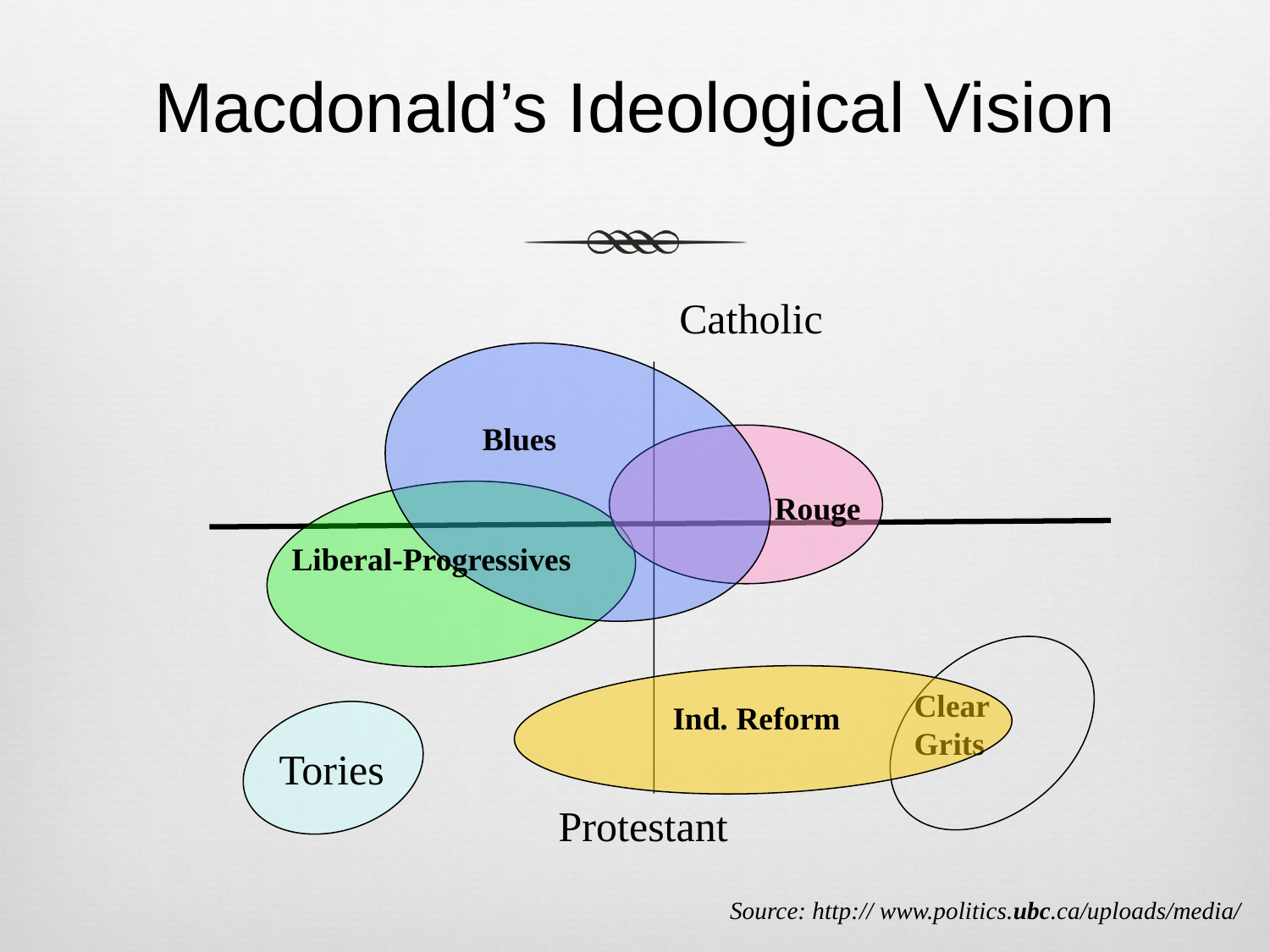

Macdonald’s Ideological Vision
Catholic

Blues

Rouge

Liberal-Progressives

Clear Grits
Ind. Reform

Tories
Protestant
Source: http:// www.politics.ubc.ca/uploads/media/